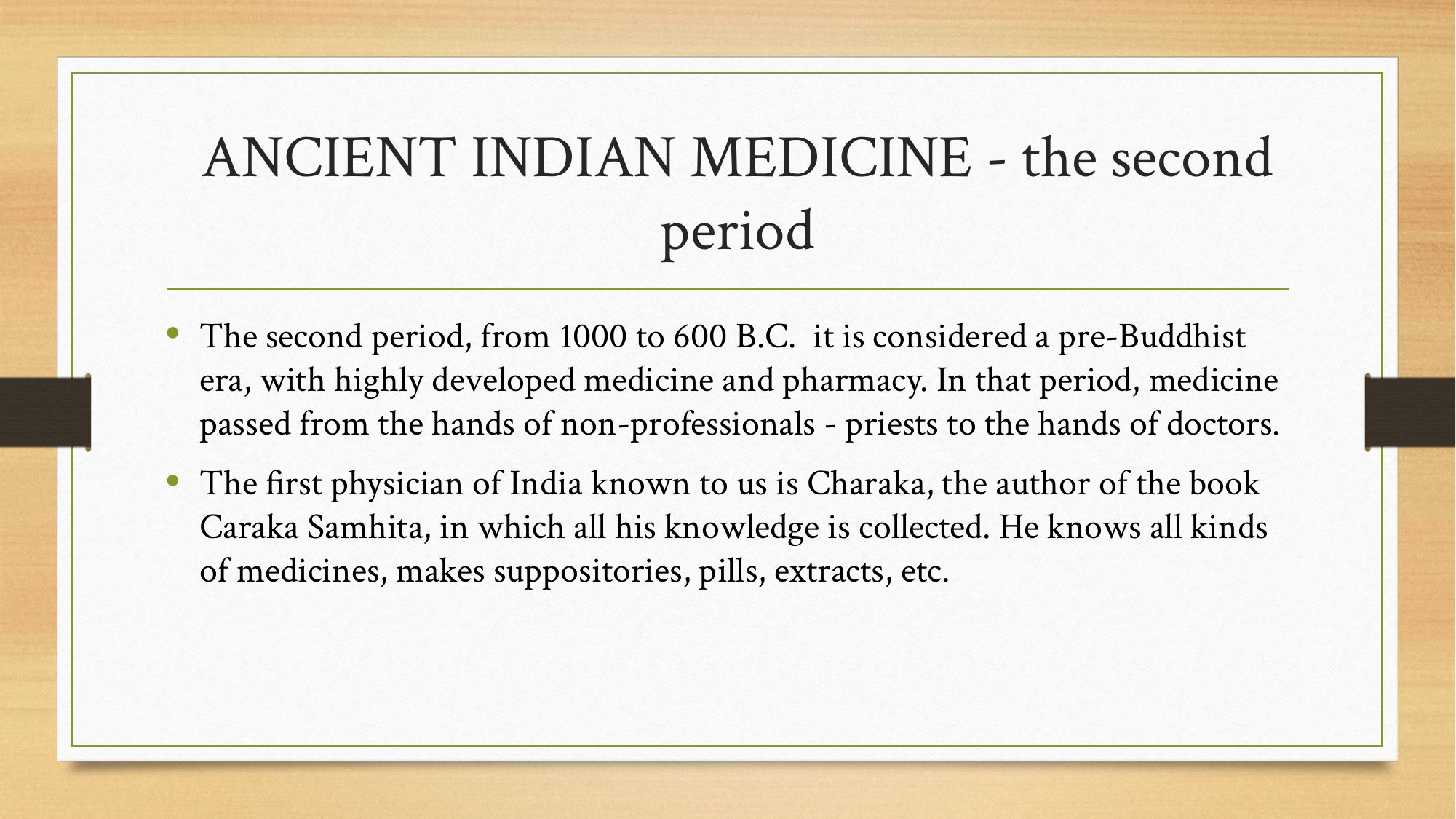

# ANCIENT INDIAN MEDICINE - the second period
The second period, from 1000 to 600 B.C.  it is considered a pre-Buddhist era, with highly developed medicine and pharmacy. In that period, medicine passed from the hands of non-professionals - priests to the hands of doctors.
The first physician of India known to us is Charaka, the author of the book Caraka Samhita, in which all his knowledge is collected. He knows all kinds of medicines, makes suppositories, pills, extracts, etc.